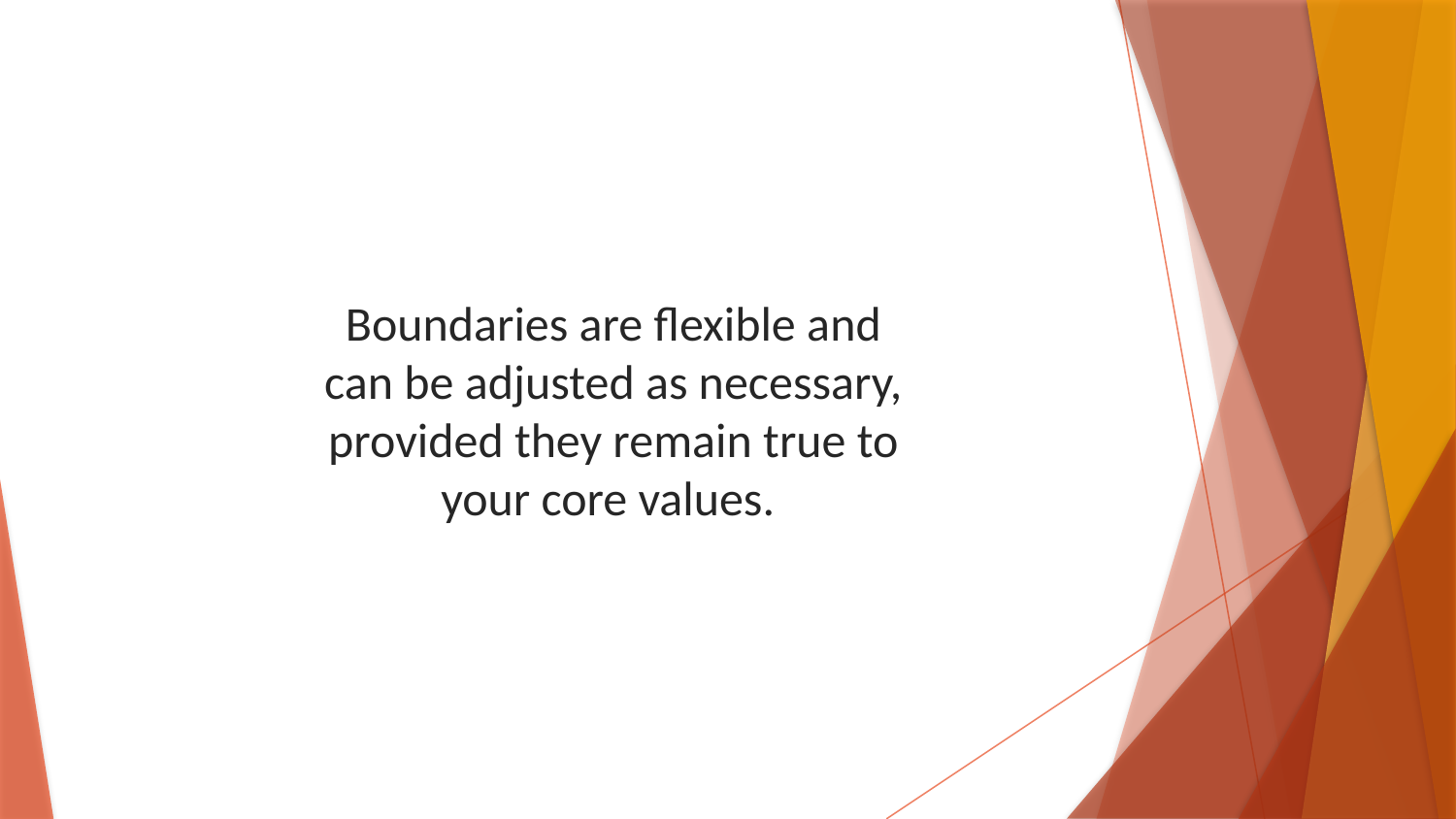

Boundaries are flexible and can be adjusted as necessary, provided they remain true to your core values.